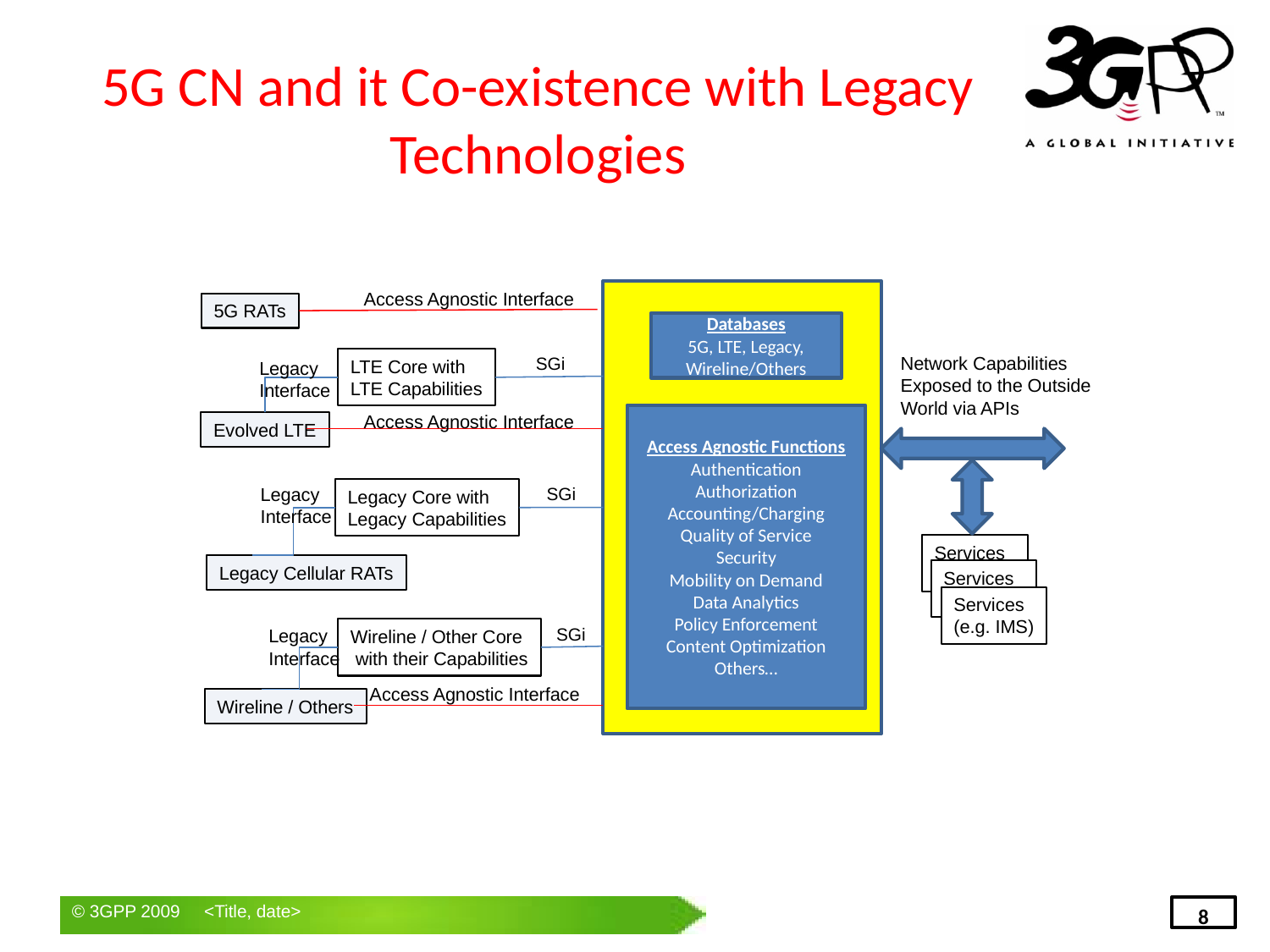

# 5G CN and it Co-existence with Legacy Technologies

Access Agnostic Interface
5G RATs
Databases
5G, LTE, Legacy, Wireline/Others
Network Capabilities
Exposed to the Outside
World via APIs
SGi
LTE Core with
LTE Capabilities
Legacy
Interface
Access Agnostic Interface
Access Agnostic Functions
Authentication
Authorization
Accounting/Charging
Quality of Service
Security
Mobility on Demand
Data Analytics
Policy Enforcement
Content Optimization
Others…
Evolved LTE

Legacy
Interface
SGi
Legacy Core with
Legacy Capabilities
Services
(e.g. IMS)
Legacy Cellular RATs
Services
(e.g. IMS)
Services
(e.g. IMS)
SGi
Legacy
Interface
Wireline / Other Core
 with their Capabilities
Access Agnostic Interface
Wireline / Others